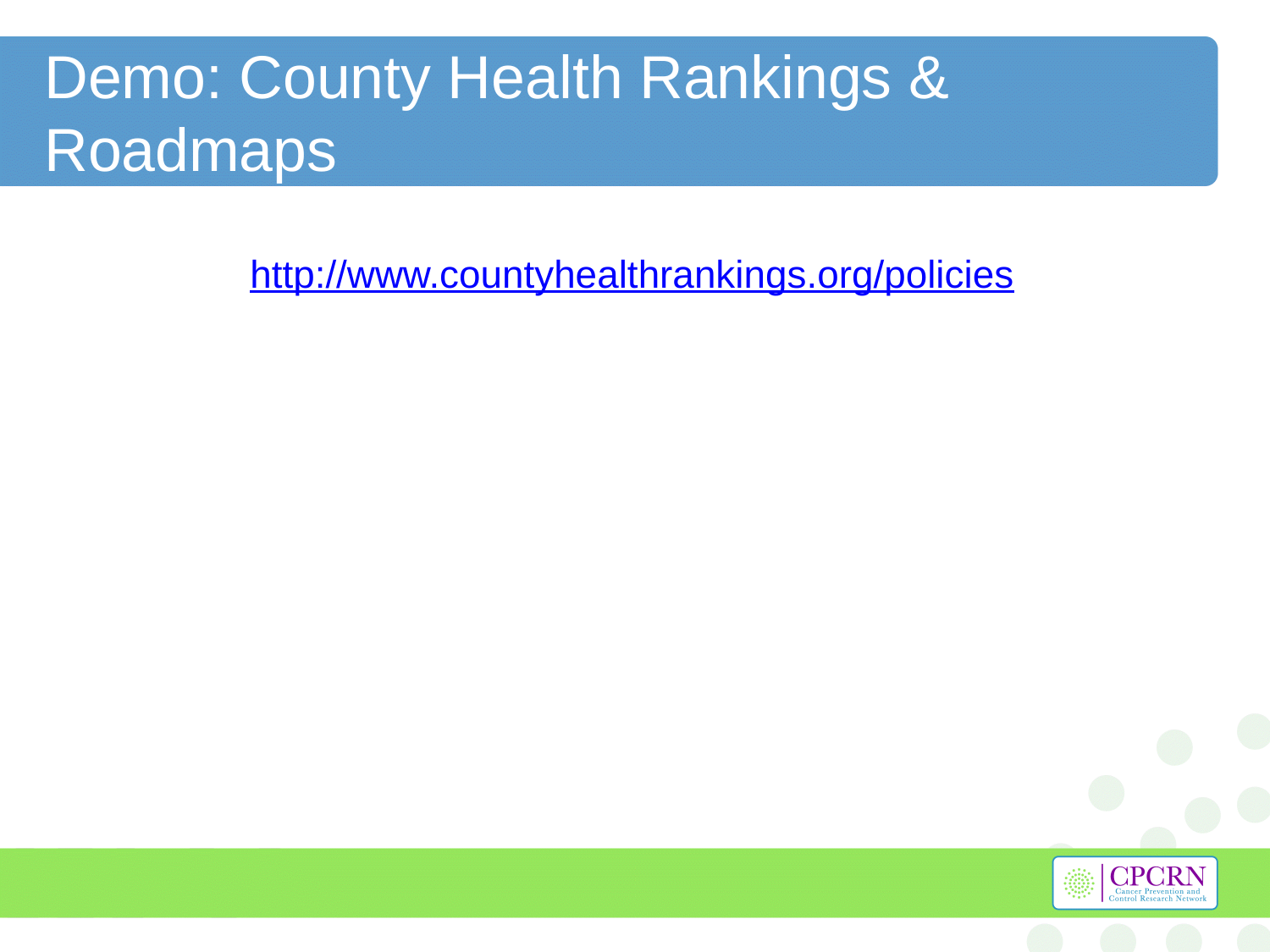

# Demo: County Health Rankings & Roadmaps
http://www.countyhealthrankings.org/policies